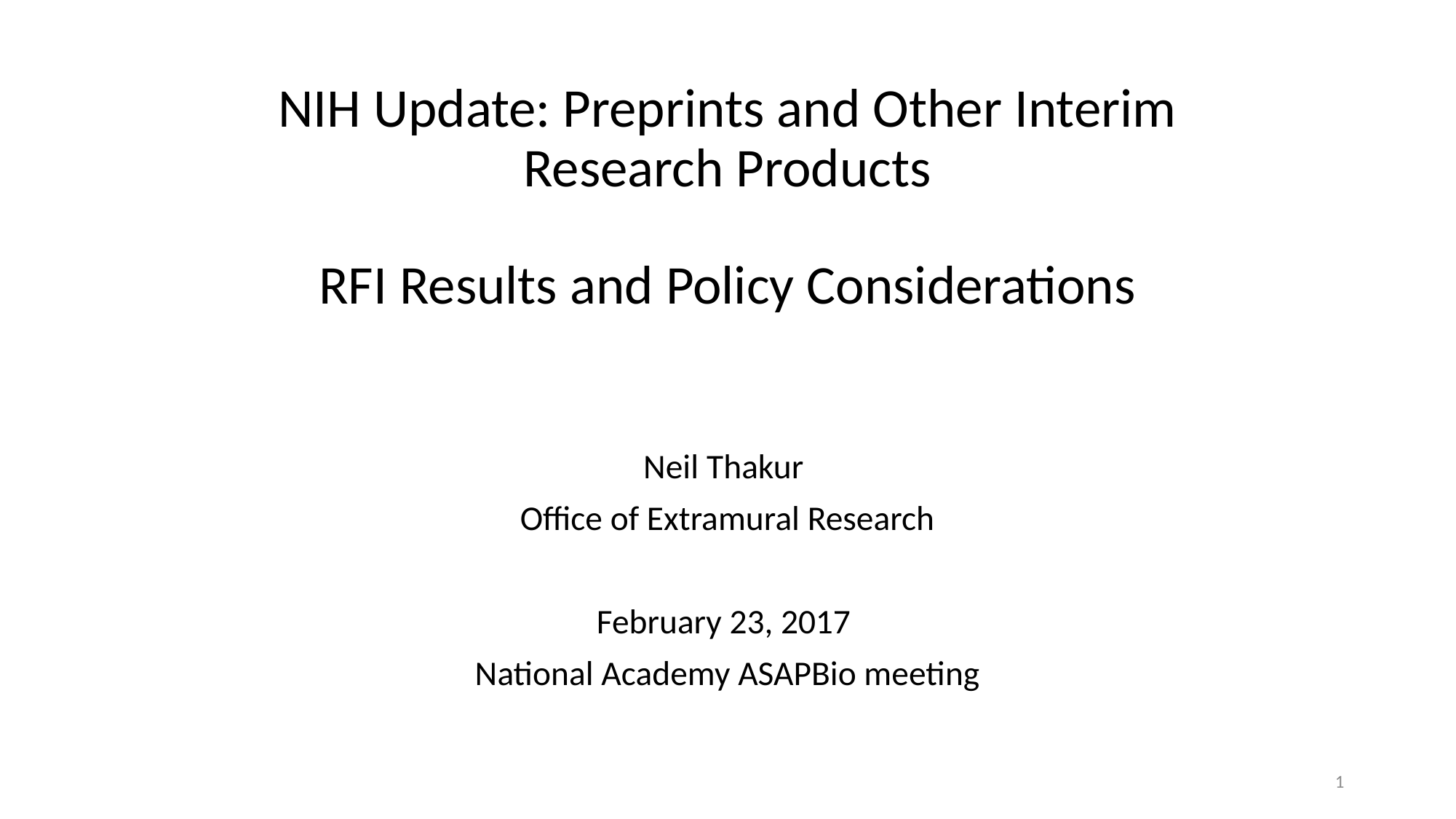

# NIH Update: Preprints and Other Interim Research Products RFI Results and Policy Considerations
Neil Thakur
Office of Extramural Research

February 23, 2017
National Academy ASAPBio meeting
1